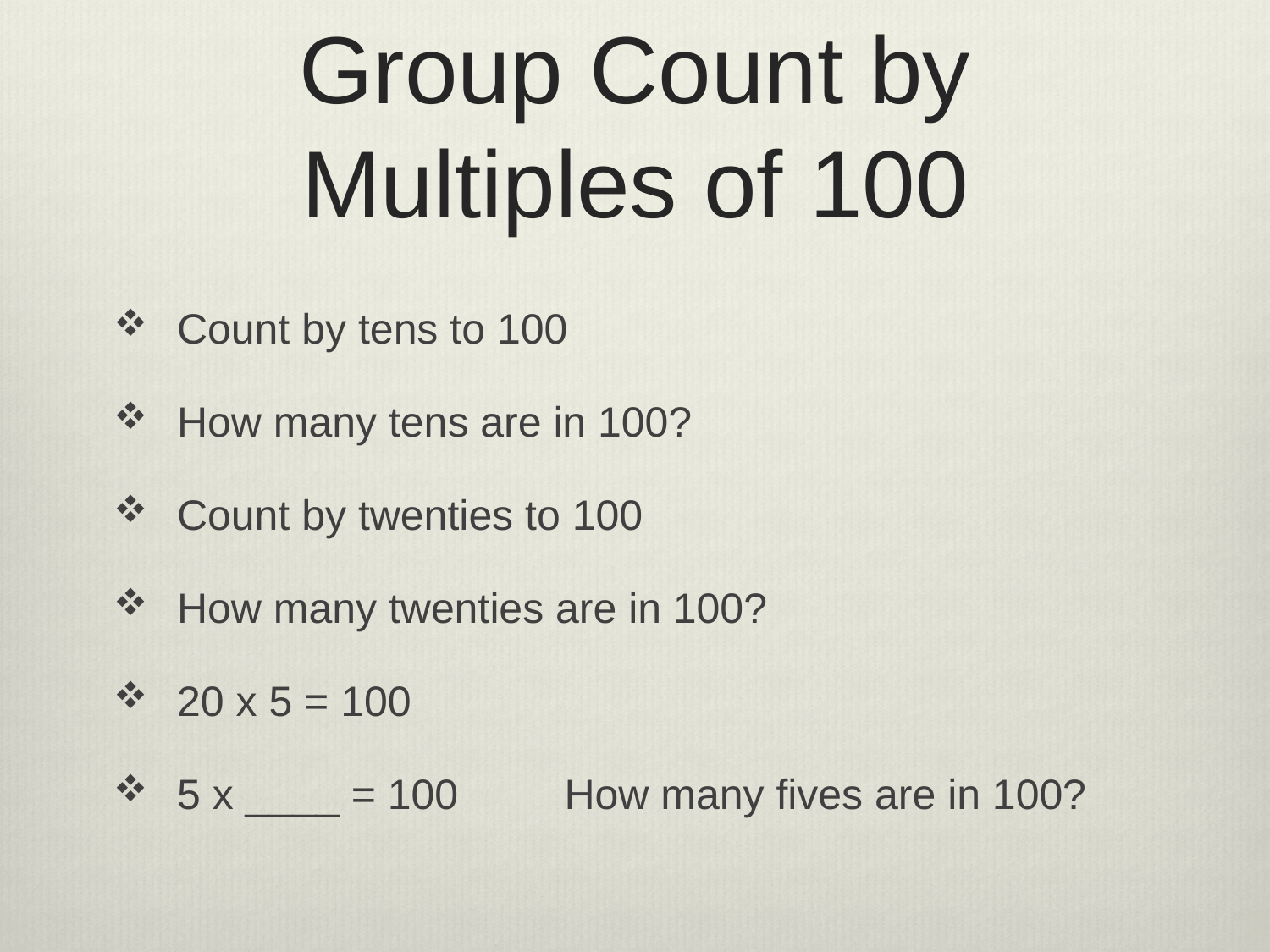

# Group Count by Multiples of 100
Count by tens to 100
How many tens are in 100?
Count by twenties to 100
How many twenties are in 100?
20 x 5 = 100
5 x ____ = 100         How many fives are in 100?